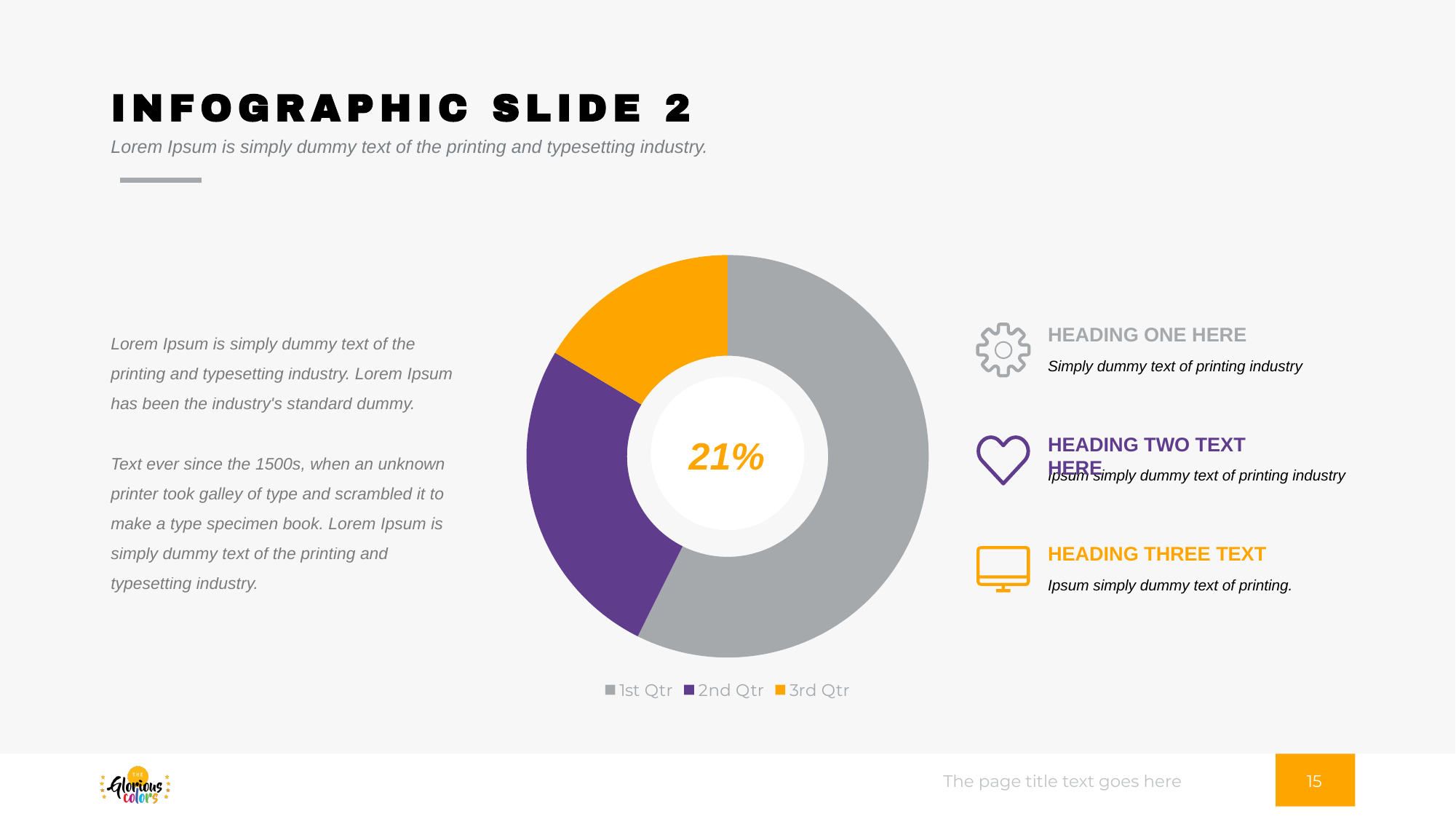

# INFOGRAPHIC SLIDE 2
Lorem Ipsum is simply dummy text of the printing and typesetting industry.

### Chart

| Category | Sales |
|---|---|
| 1st Qtr | 7.0 |
| 2nd Qtr | 3.2 |
| 3rd Qtr | 2.0 |
HEADING ONE HERE
Lorem Ipsum is simply dummy text of the printing and typesetting industry. Lorem Ipsum has been the industry's standard dummy.

Text ever since the 1500s, when an unknown printer took galley of type and scrambled it to make a type specimen book. Lorem Ipsum is simply dummy text of the printing and typesetting industry.

Simply dummy text of printing industry

21%
HEADING TWO TEXT HERE

Ipsum simply dummy text of printing industry
HEADING THREE TEXT

Ipsum simply dummy text of printing.
The page title text goes here
15